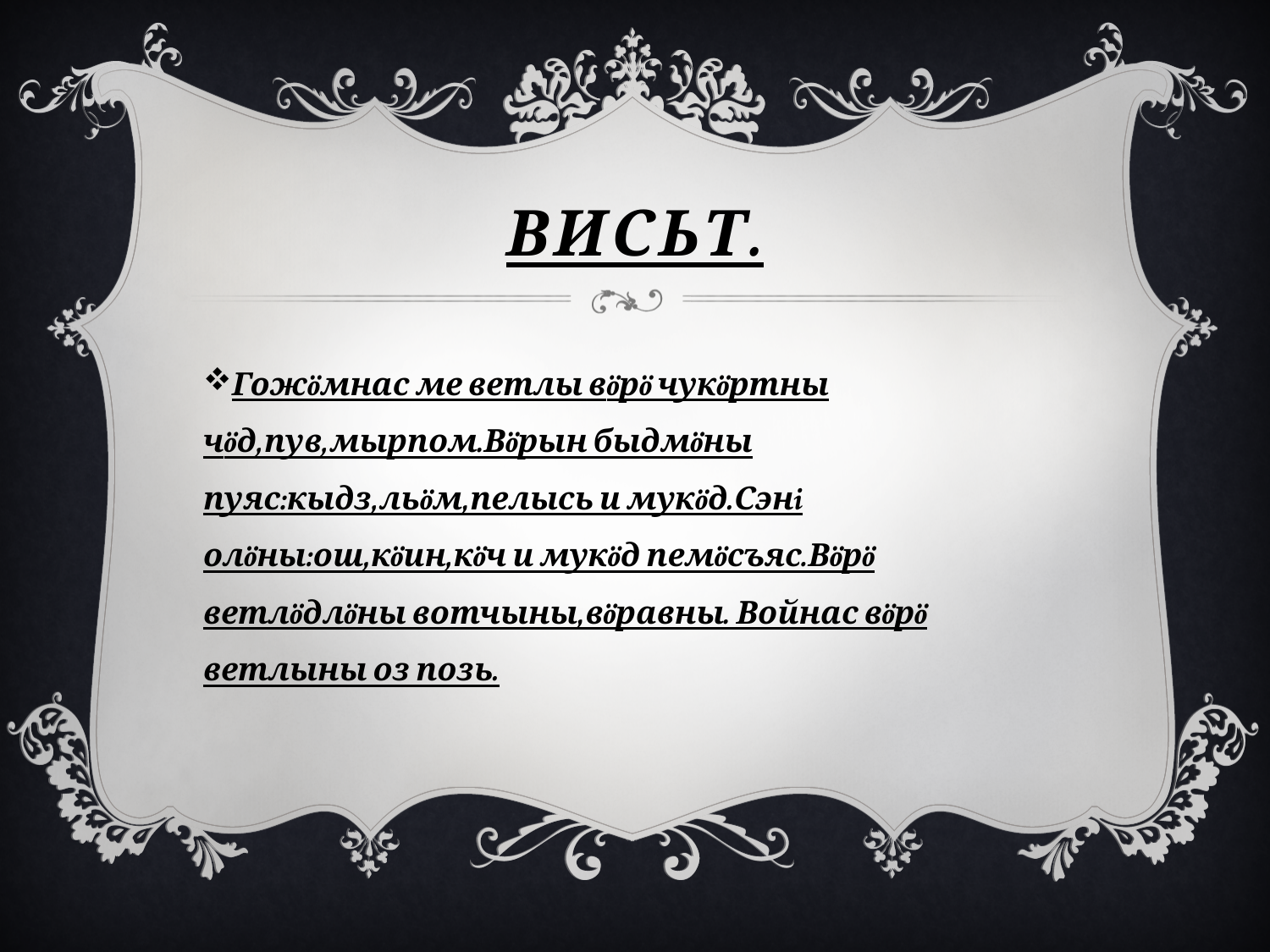

# Висьт.
Гожöмнас ме ветлы вöрö чукöртны чöд,пув,мырпом.Вöрын быдмöны пуяс:кыдз,льöм,пелысь и мукöд.Сэнi олöны:ош,кöин,кöч и мукöд пемöсъяс.Вöрö ветлöдлöны вотчыны,вöравны. Войнас вöрö ветлыны оз позь.